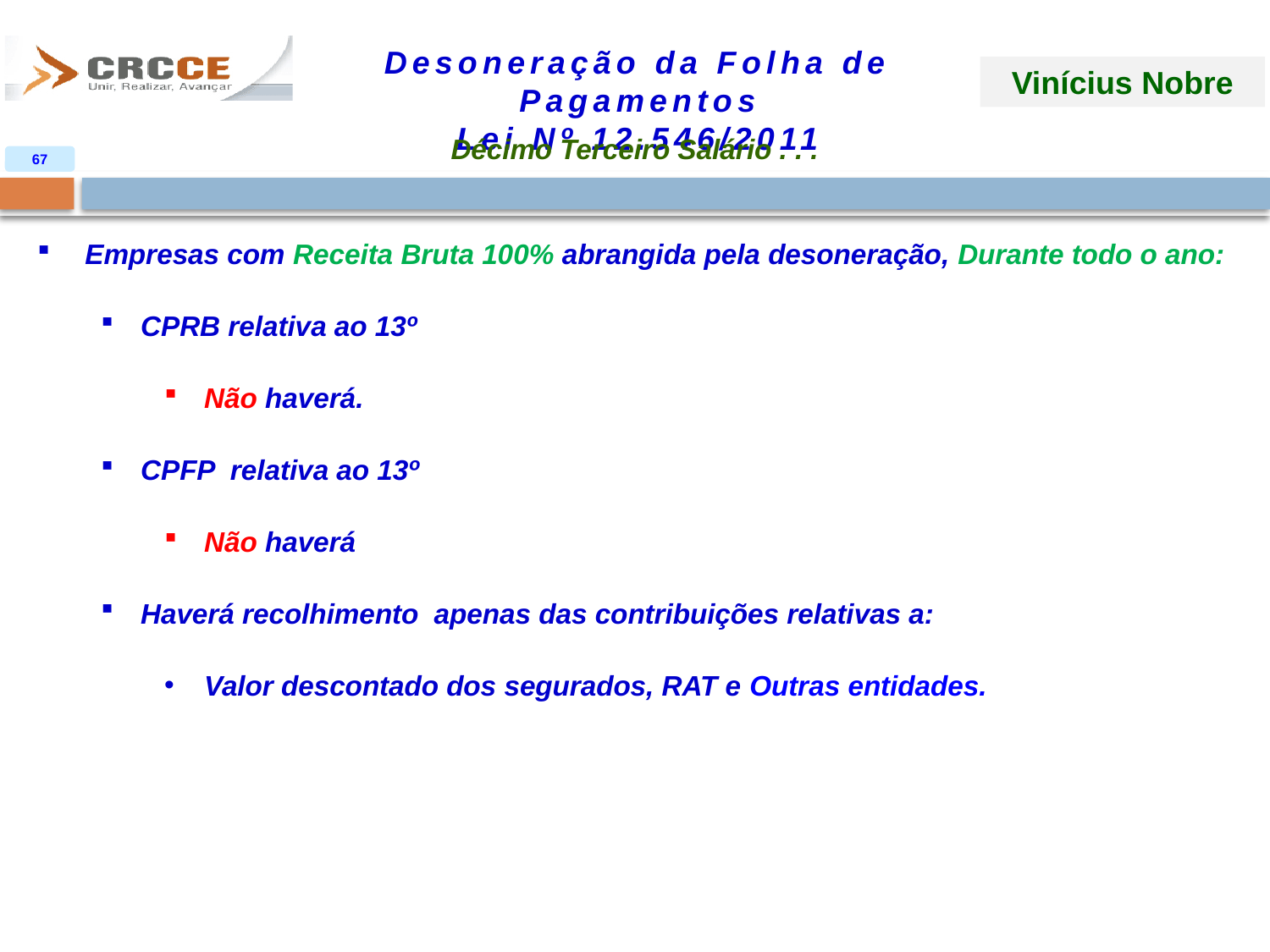

Décimo Terceiro Salário . . .
67
Empresas com Receita Bruta 100% abrangida pela desoneração, Durante todo o ano:
CPRB relativa ao 13º
Não haverá.
CPFP  relativa ao 13º
Não haverá
Haverá recolhimento  apenas das contribuições relativas a:
Valor descontado dos segurados, RAT e Outras entidades.